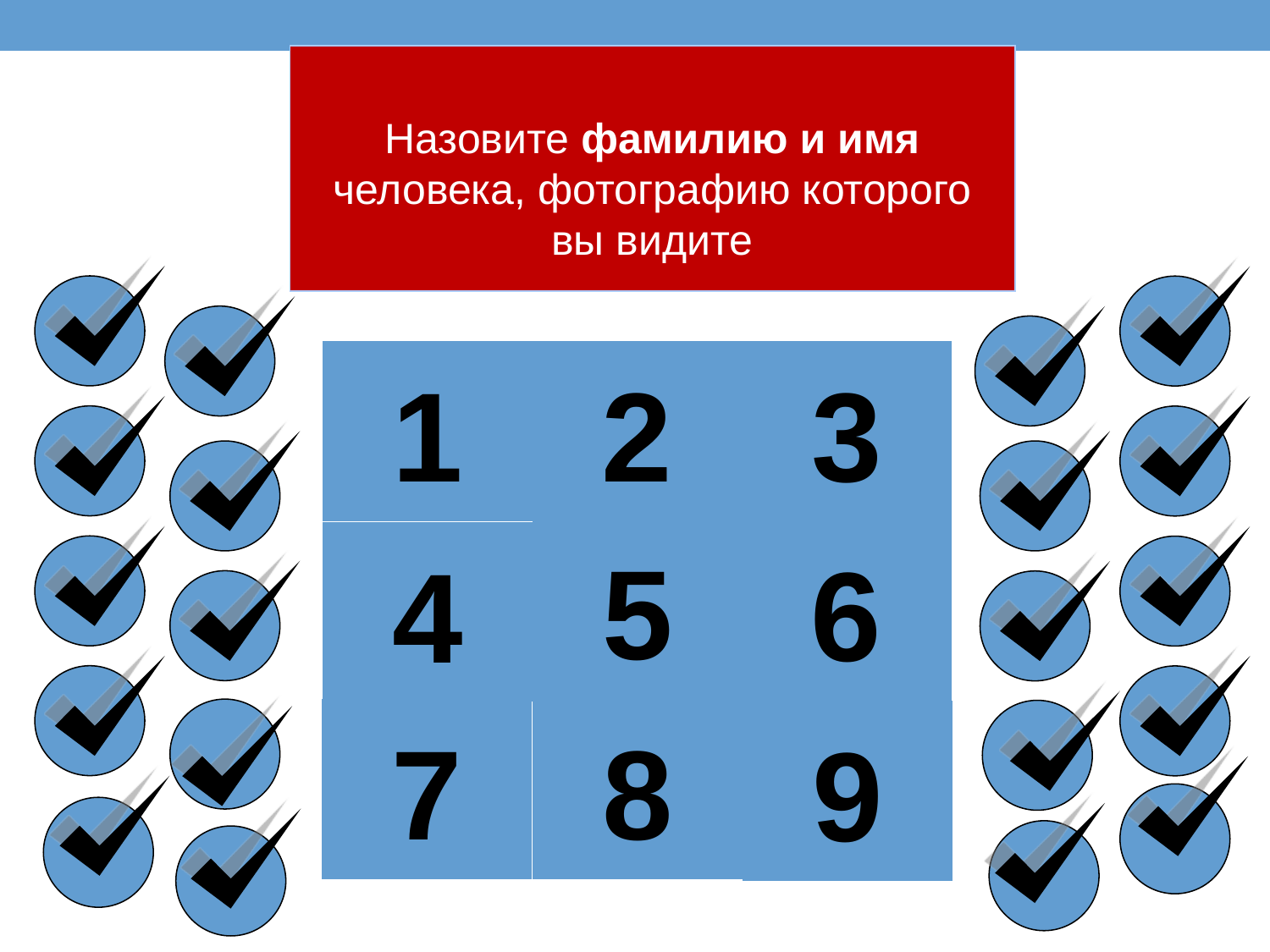

Назовите фамилию и имя человека, фотографию которого вы видите
Интерактивное занятие
«Медиграмотность"
7а класс
7б класс

1
2
3

5
6
4

7
8

9